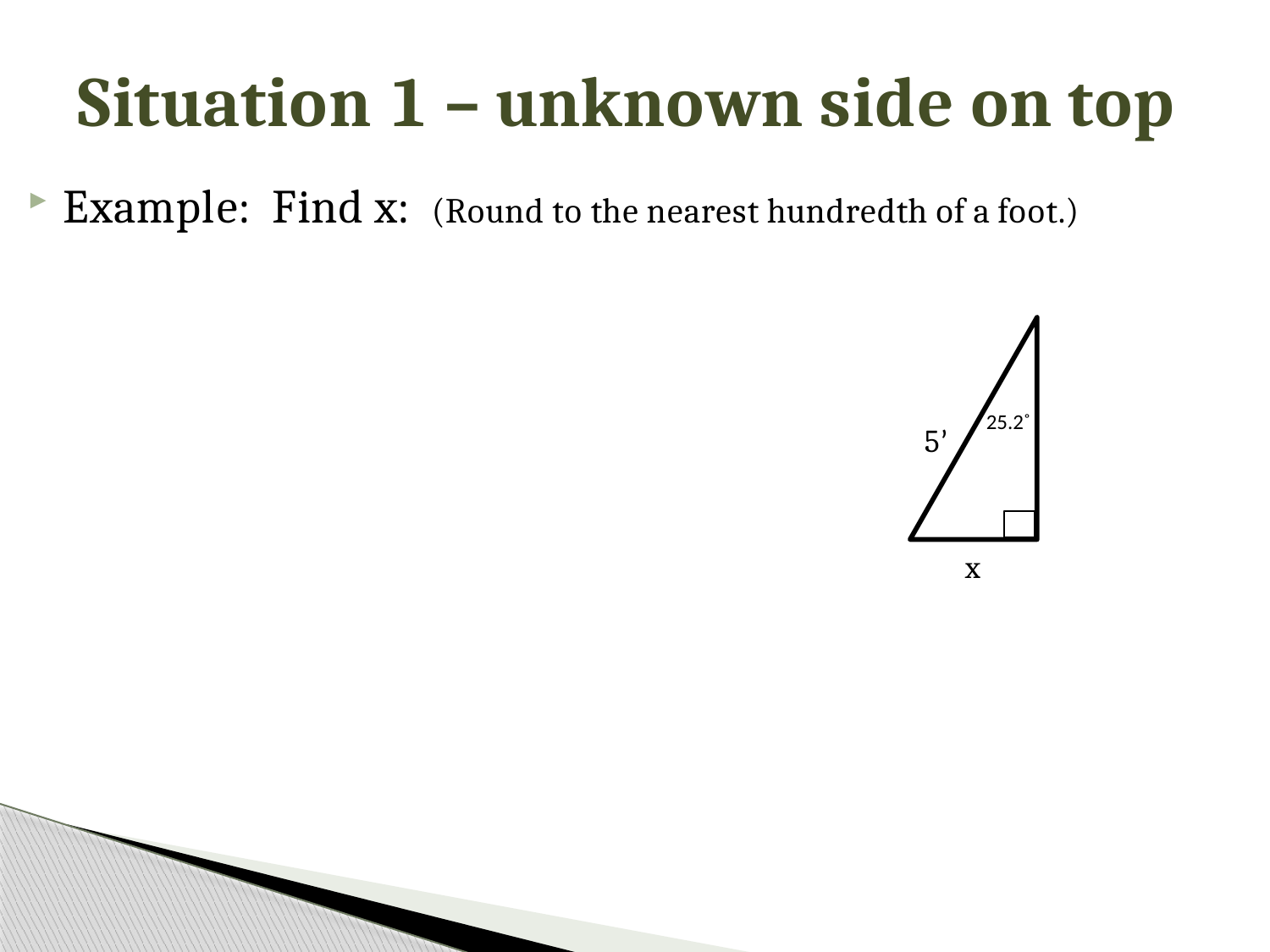

# Situation 1 – unknown side on top
Example:  Find x:  (Round to the nearest hundredth of a foot.)

25.2˚
5’

x